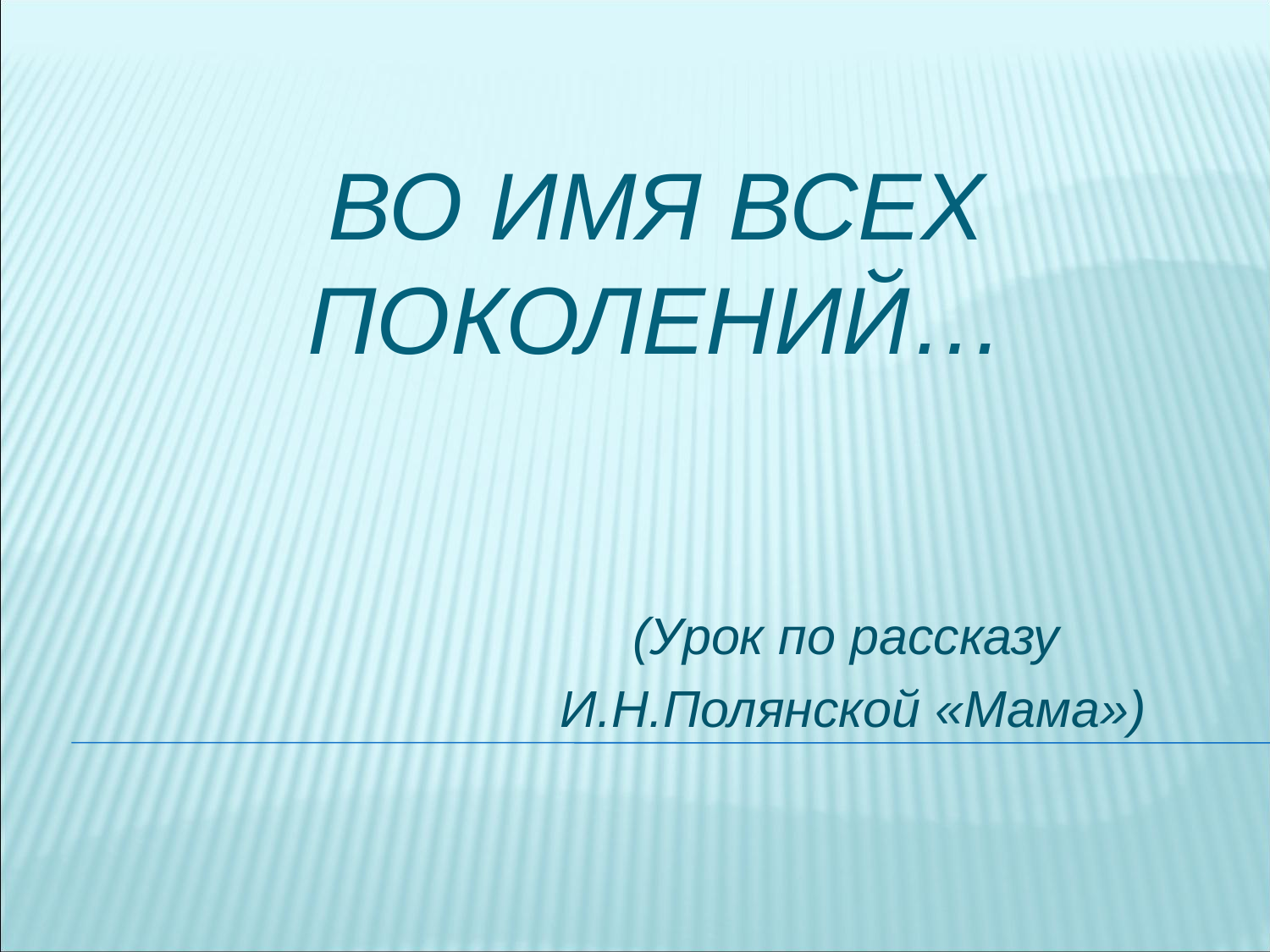

# Во имя всех поколений…
(Урок по рассказу
И.Н.Полянской «Мама»)